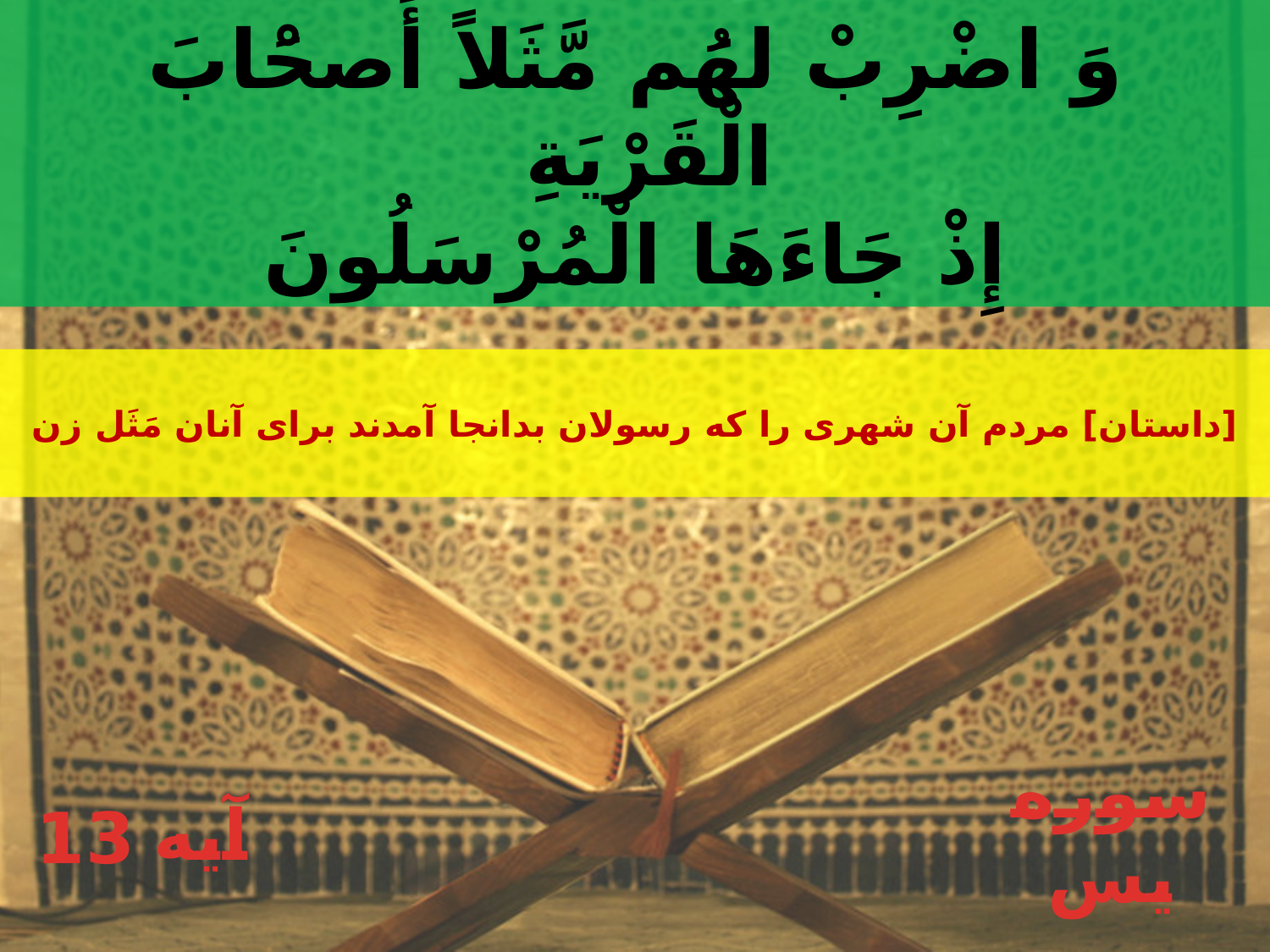

وَ اضْرِبْ لهَُم مَّثَلاً أَصحَْابَ الْقَرْيَةِ
إِذْ جَاءَهَا الْمُرْسَلُونَ
[داستان‏] مردم آن شهرى را كه رسولان بدانجا آمدند براى آنان مَثَل زن
13